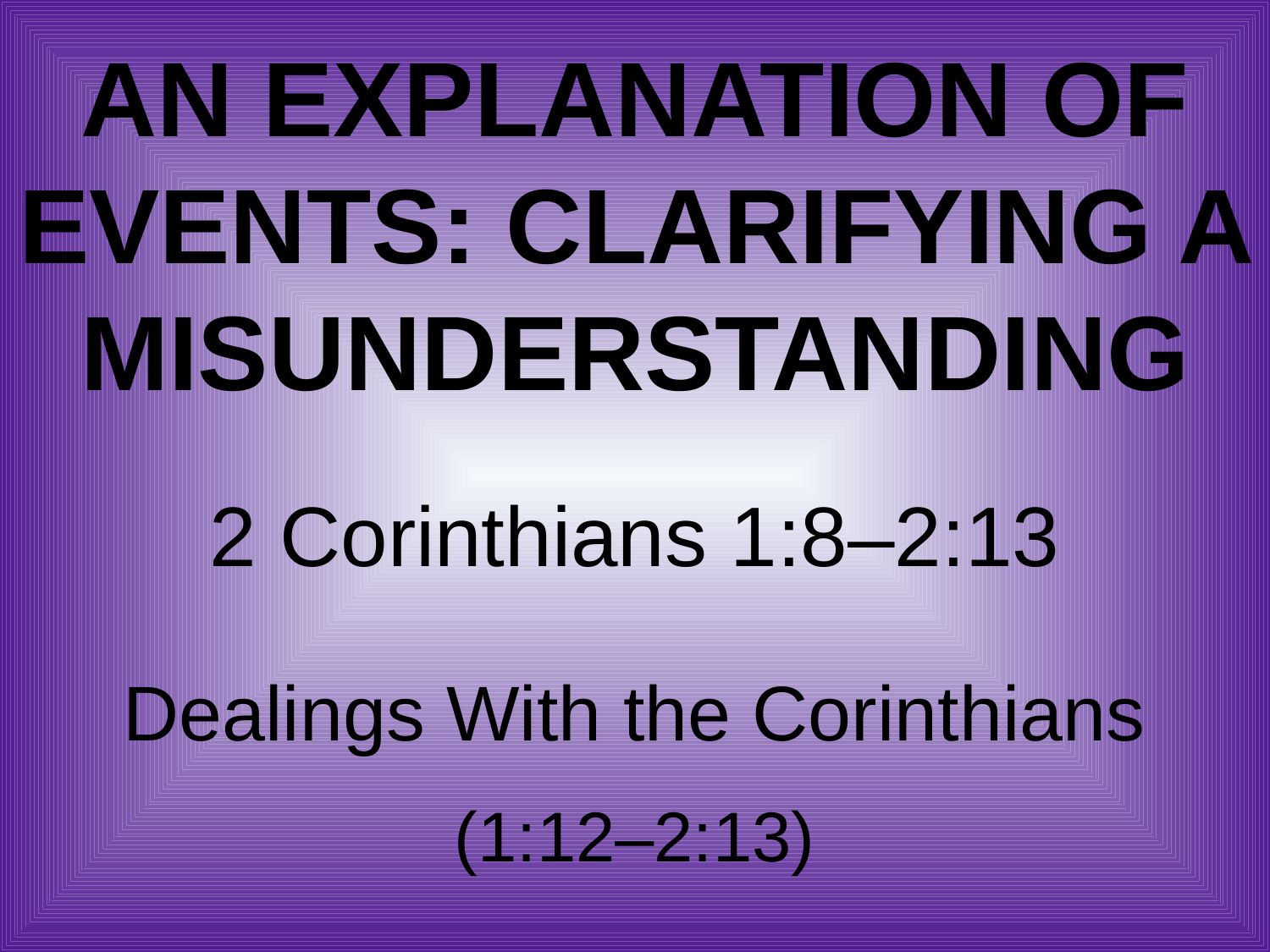

# An Explanation of Events: Clarifying a Misunderstanding
2 Corinthians 1:8–2:13

Dealings With the Corinthians
(1:12–2:13)